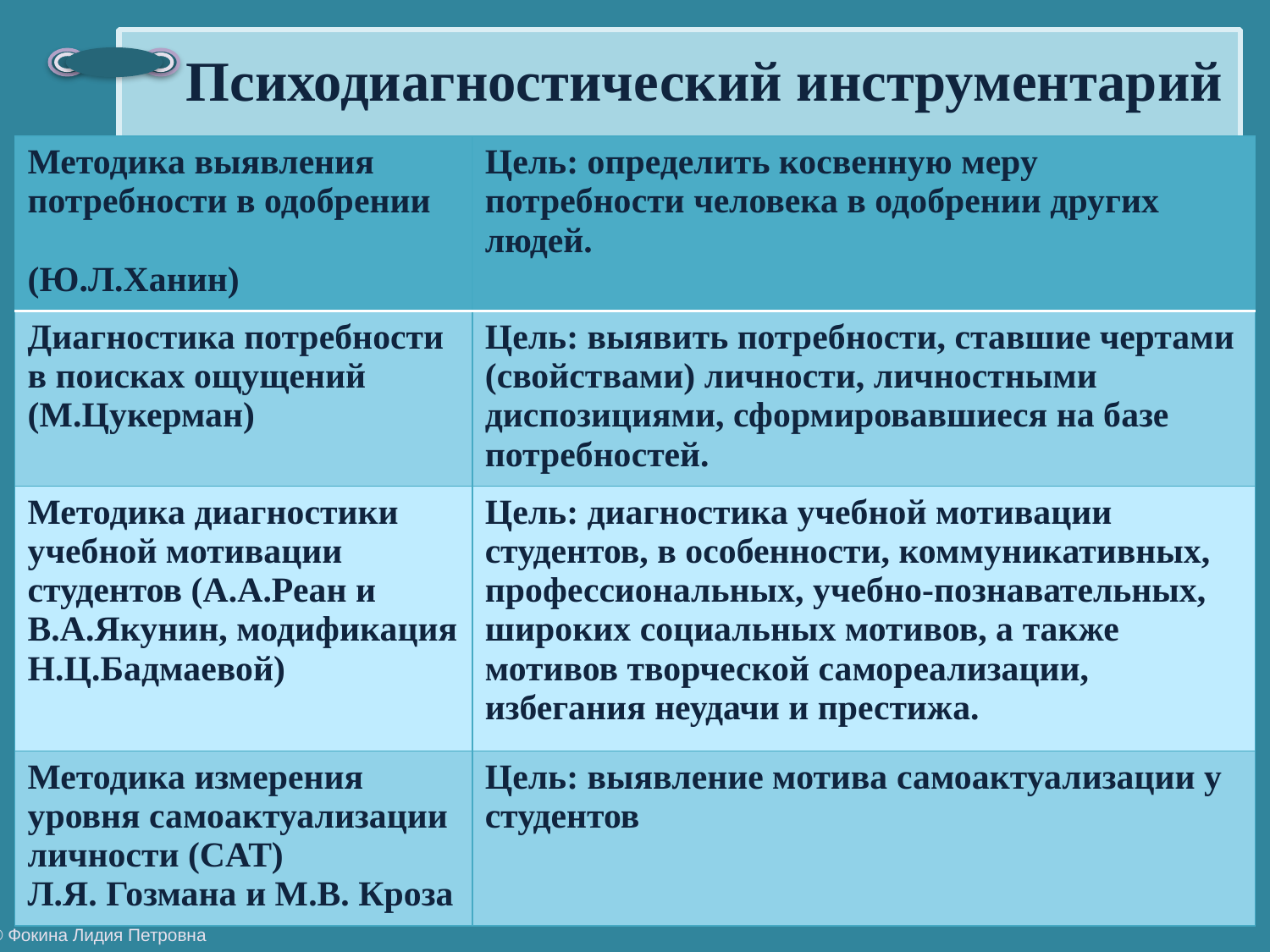

# Психодиагностический инструментарий
| Методика выявления потребности в одобрении (Ю.Л.Ханин) | Цель: определить косвенную меру потребности человека в одобрении других людей. |
| --- | --- |
| Диагностика потребности в поисках ощущений (М.Цукерман) | Цель: выявить потребности, ставшие чертами (свойствами) личности, личностными диспозициями, сформировавшиеся на базе потребностей. |
| Методика диагностики учебной мотивации студентов (А.А.Реан и В.А.Якунин, модификация Н.Ц.Бадмаевой) | Цель: диагностика учебной мотивации студентов, в особенности, коммуникативных, профессиональных, учебно-познавательных, широких социальных мотивов, а также мотивов творческой самореализации, избегания неудачи и престижа. |
| Методика измерения уровня самоактуализации личности (CAT) Л.Я. Гозмана и М.В. Кроза | Цель: выявление мотива самоактуализации у студентов |